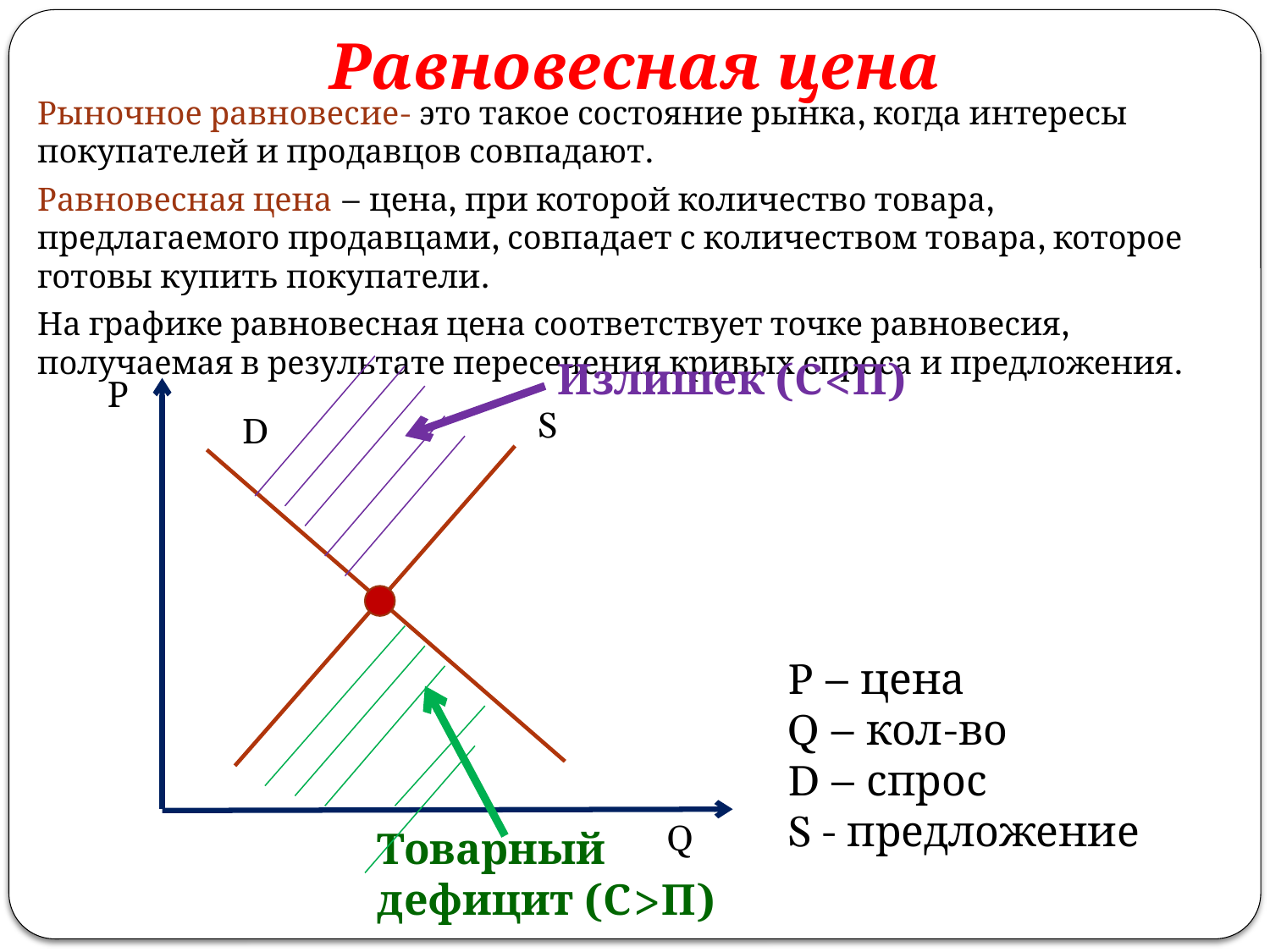

# Равновесная цена
Рыночное равновесие- это такое состояние рынка, когда интересы покупателей и продавцов совпадают.
Равновесная цена – цена, при которой количество товара, предлагаемого продавцами, совпадает с количеством товара, которое готовы купить покупатели.
На графике равновесная цена соответствует точке равновесия, получаемая в результате пересечения кривых спроса и предложения.

Излишек (С<П)
Р
D
P – цена
Q – кол-во
D – спрос
S - предложение
Q
S

Товарный дефицит (С>П)